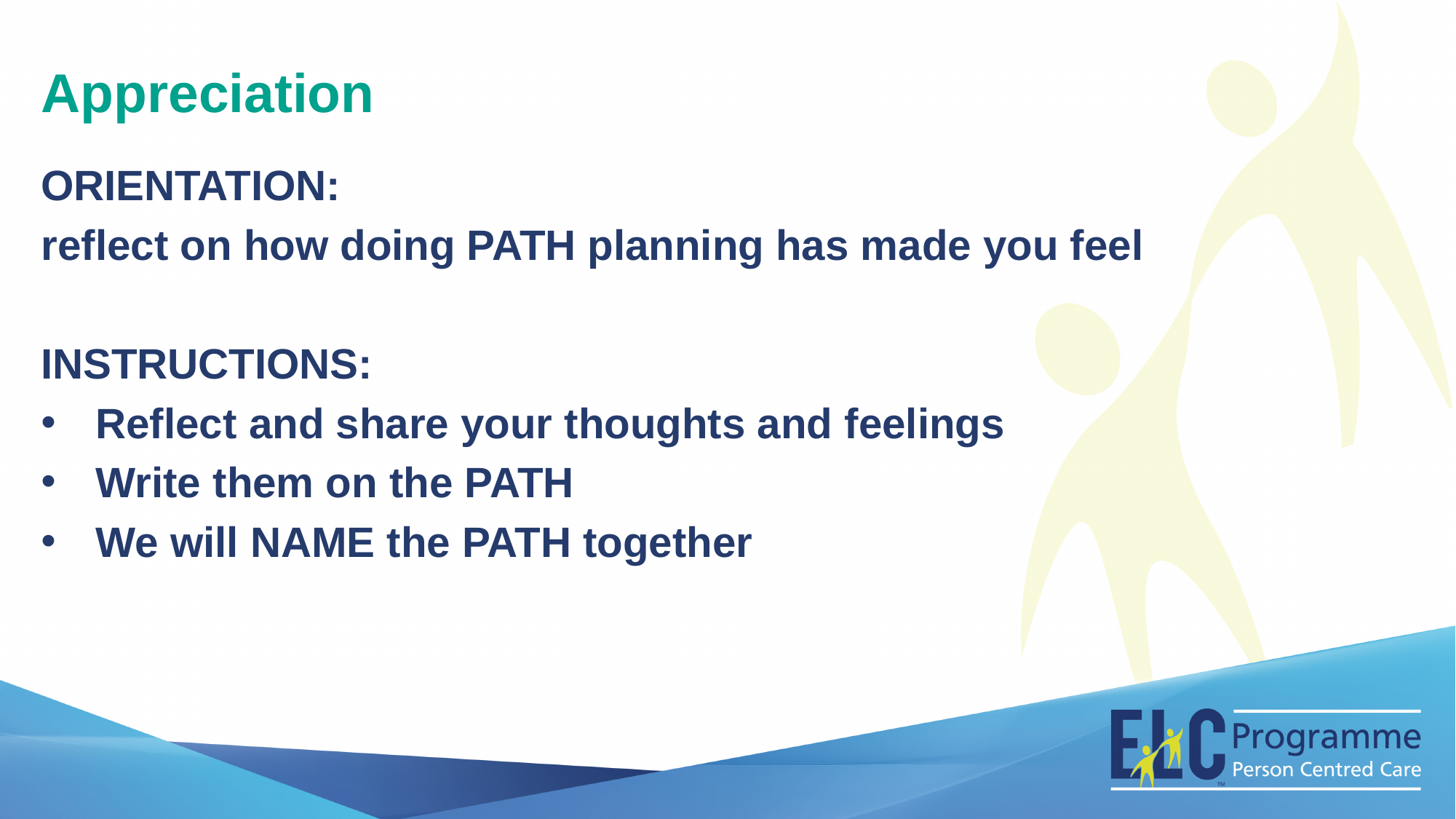

Appreciation
ORIENTATION:
reflect on how doing PATH planning has made you feel

INSTRUCTIONS:
Reflect and share your thoughts and feelings
Write them on the PATH
We will NAME the PATH together